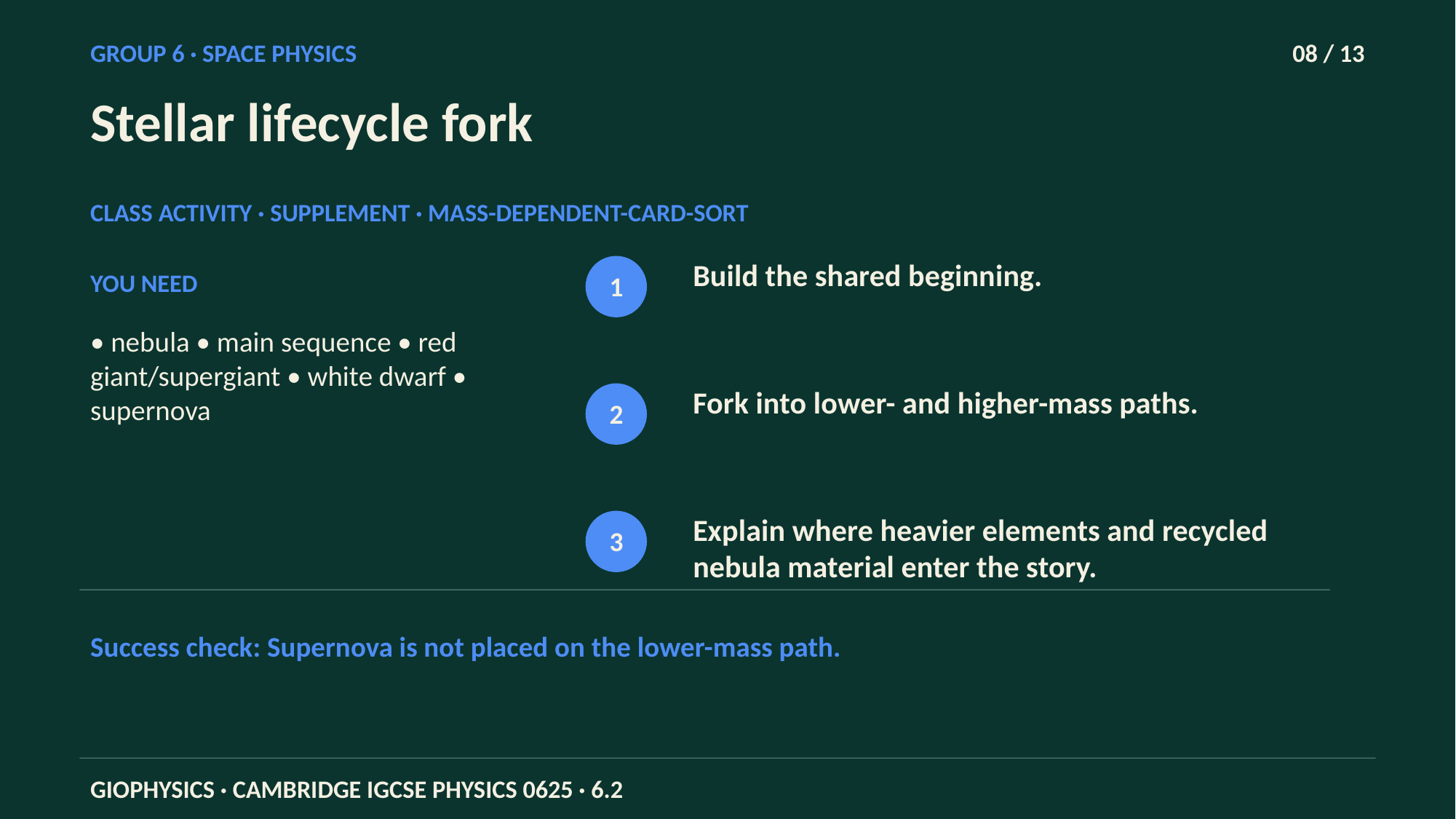

GROUP 6 · SPACE PHYSICS
08 / 13
Stellar lifecycle fork
CLASS ACTIVITY · SUPPLEMENT · MASS-DEPENDENT-CARD-SORT
Build the shared beginning.

YOU NEED
1
• nebula • main sequence • red giant/supergiant • white dwarf • supernova
Fork into lower- and higher-mass paths.

2
Explain where heavier elements and recycled nebula material enter the story.

3

Success check: Supernova is not placed on the lower-mass path.

GIOPHYSICS · CAMBRIDGE IGCSE PHYSICS 0625 · 6.2